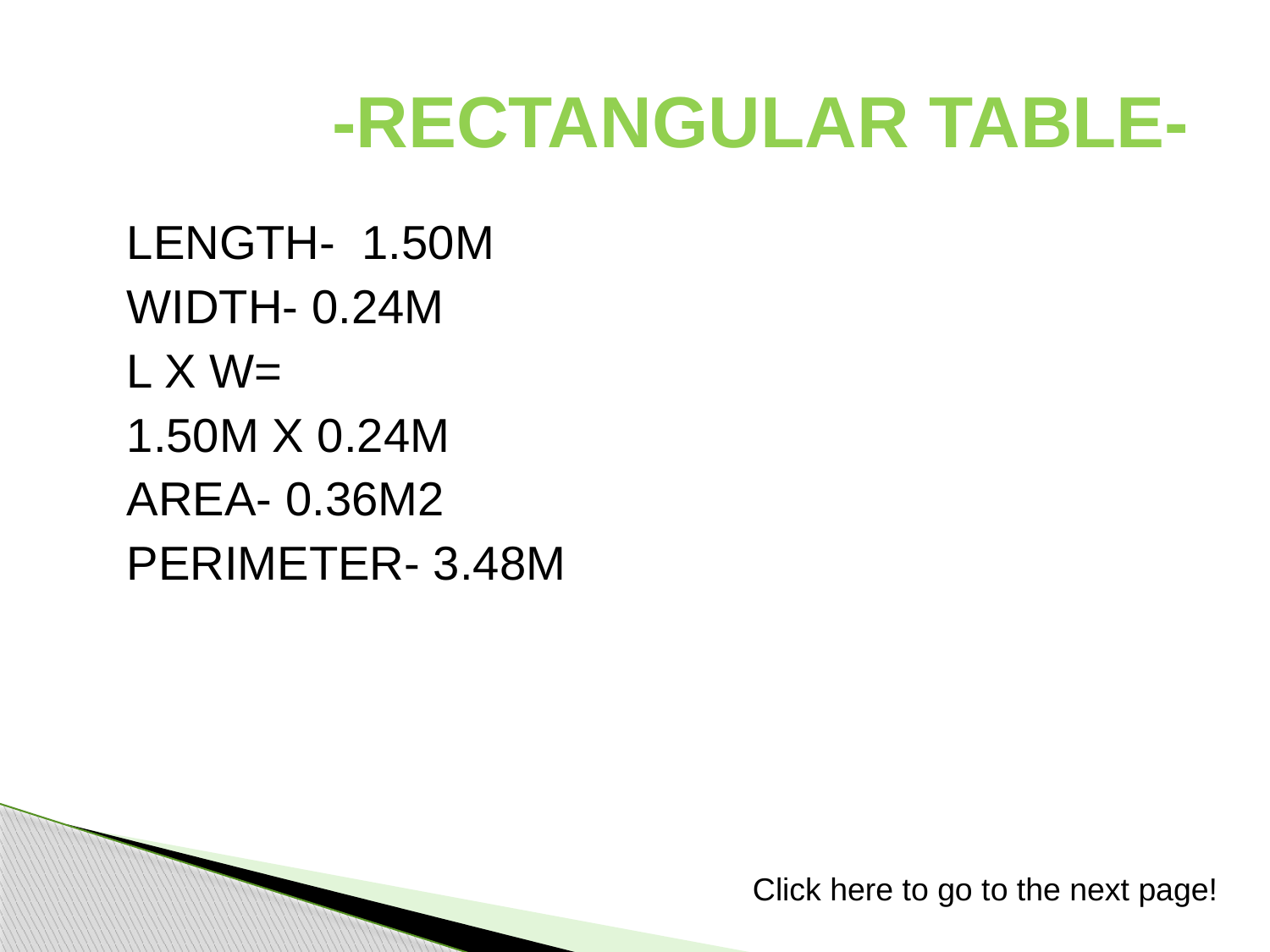

# -RECTANGULAR TABLE-
	LENGTH-  1.50M
	WIDTH- 0.24M
	L X W=
	1.50M X 0.24M
	AREA- 0.36M2
	PERIMETER- 3.48M
Click here to go to the next page!